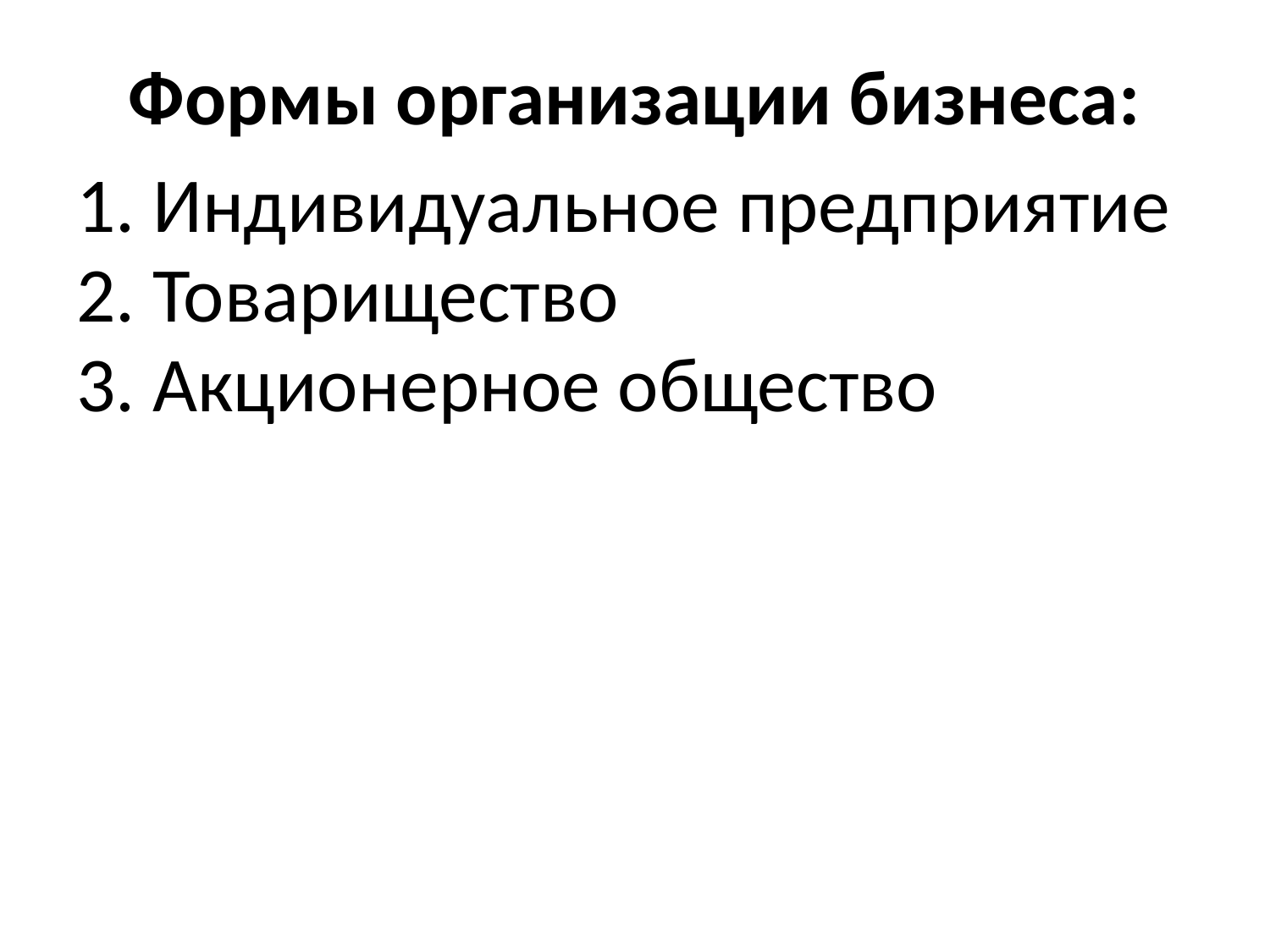

# Формы организации бизнеса:
1. Индивидуальное предприятие
2. Товарищество
3. Акционерное общество